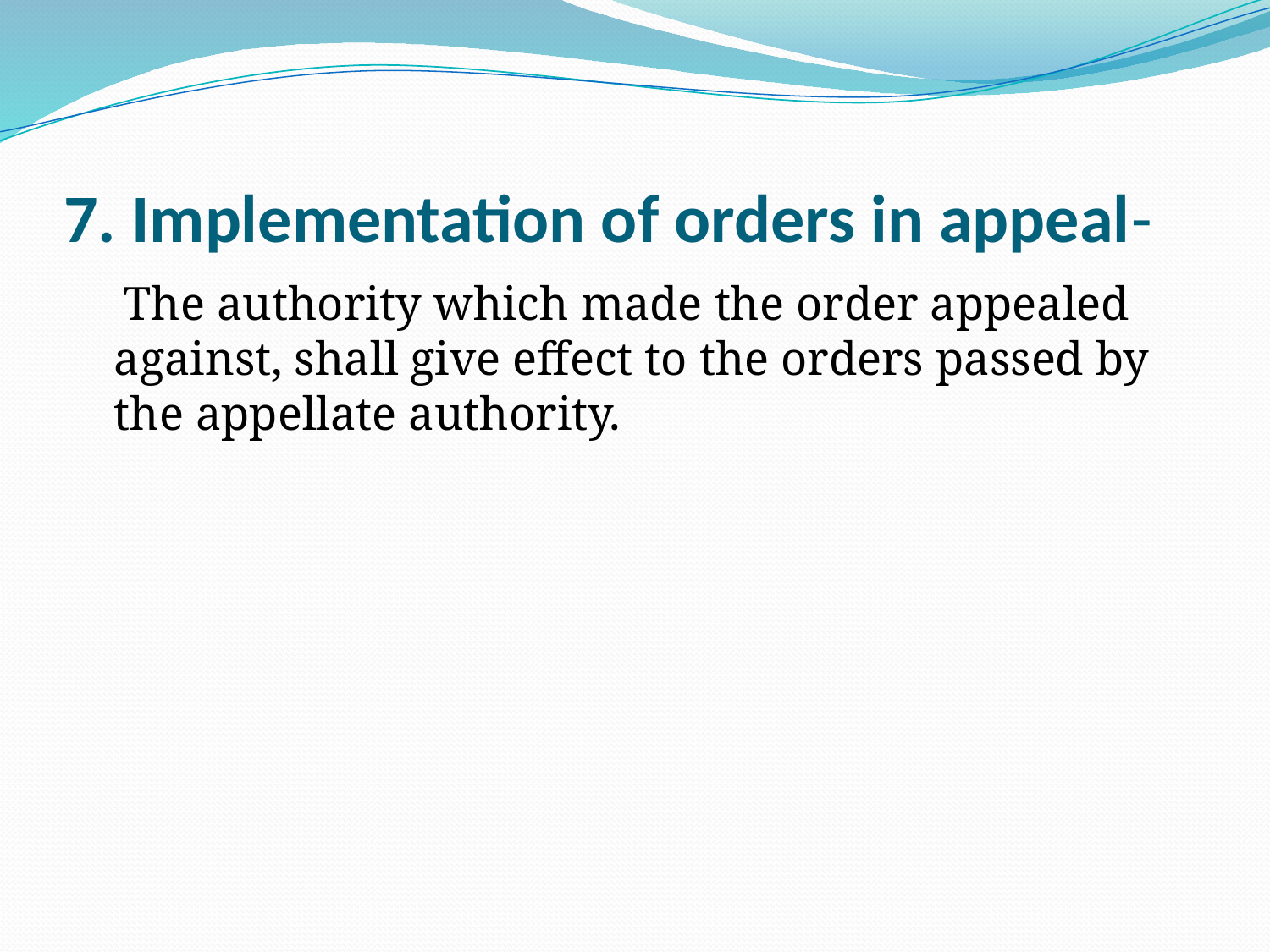

# 7. Implementation of orders in appeal-
    The authority which made the order appealed against, shall give effect to the orders passed by the appellate authority.